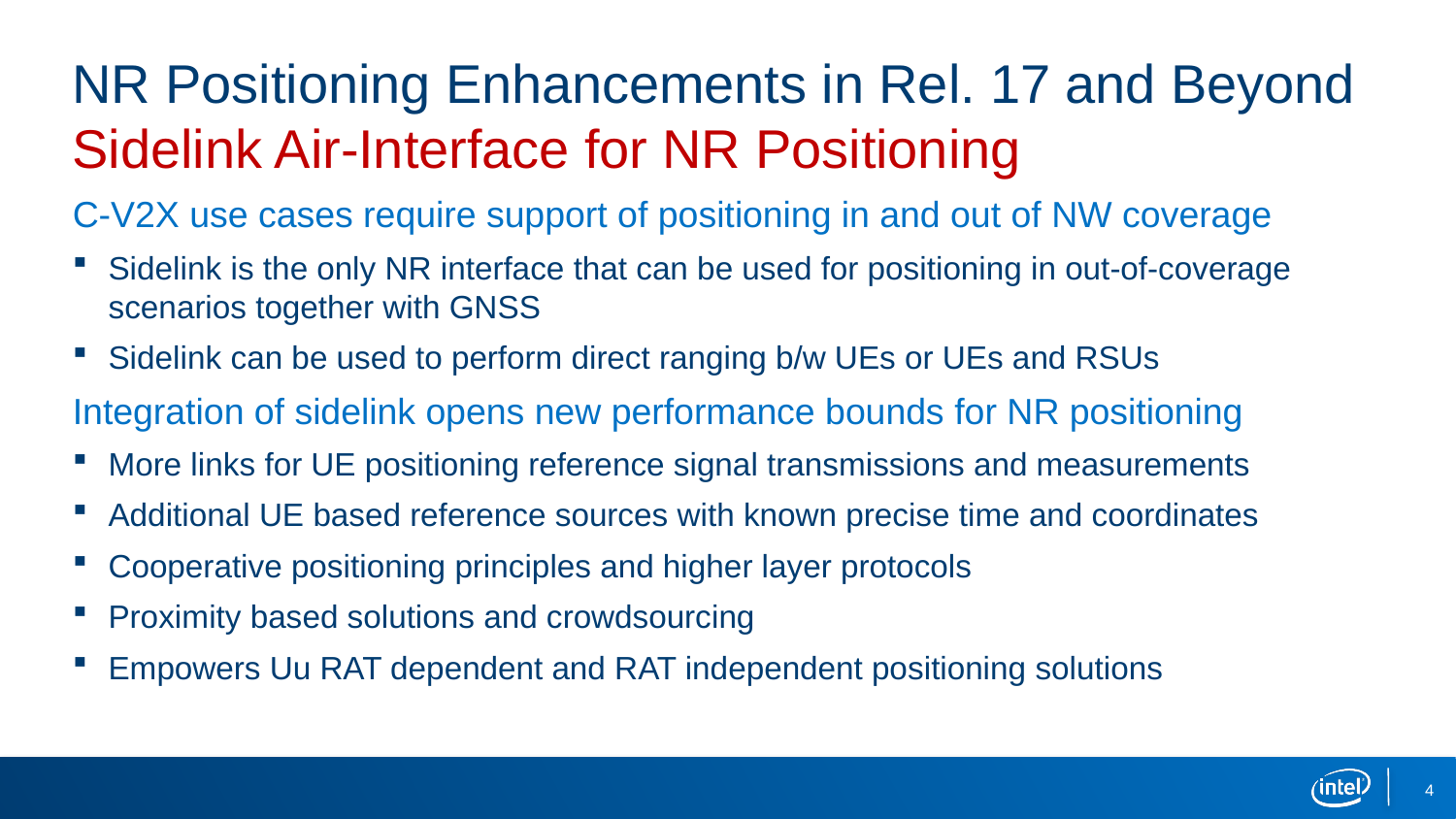

# NR Positioning Enhancements in Rel. 17 and Beyond Sidelink Air-Interface for NR Positioning
C-V2X use cases require support of positioning in and out of NW coverage
Sidelink is the only NR interface that can be used for positioning in out-of-coverage scenarios together with GNSS
Sidelink can be used to perform direct ranging b/w UEs or UEs and RSUs
Integration of sidelink opens new performance bounds for NR positioning
More links for UE positioning reference signal transmissions and measurements
Additional UE based reference sources with known precise time and coordinates
Cooperative positioning principles and higher layer protocols
Proximity based solutions and crowdsourcing
Empowers Uu RAT dependent and RAT independent positioning solutions

4